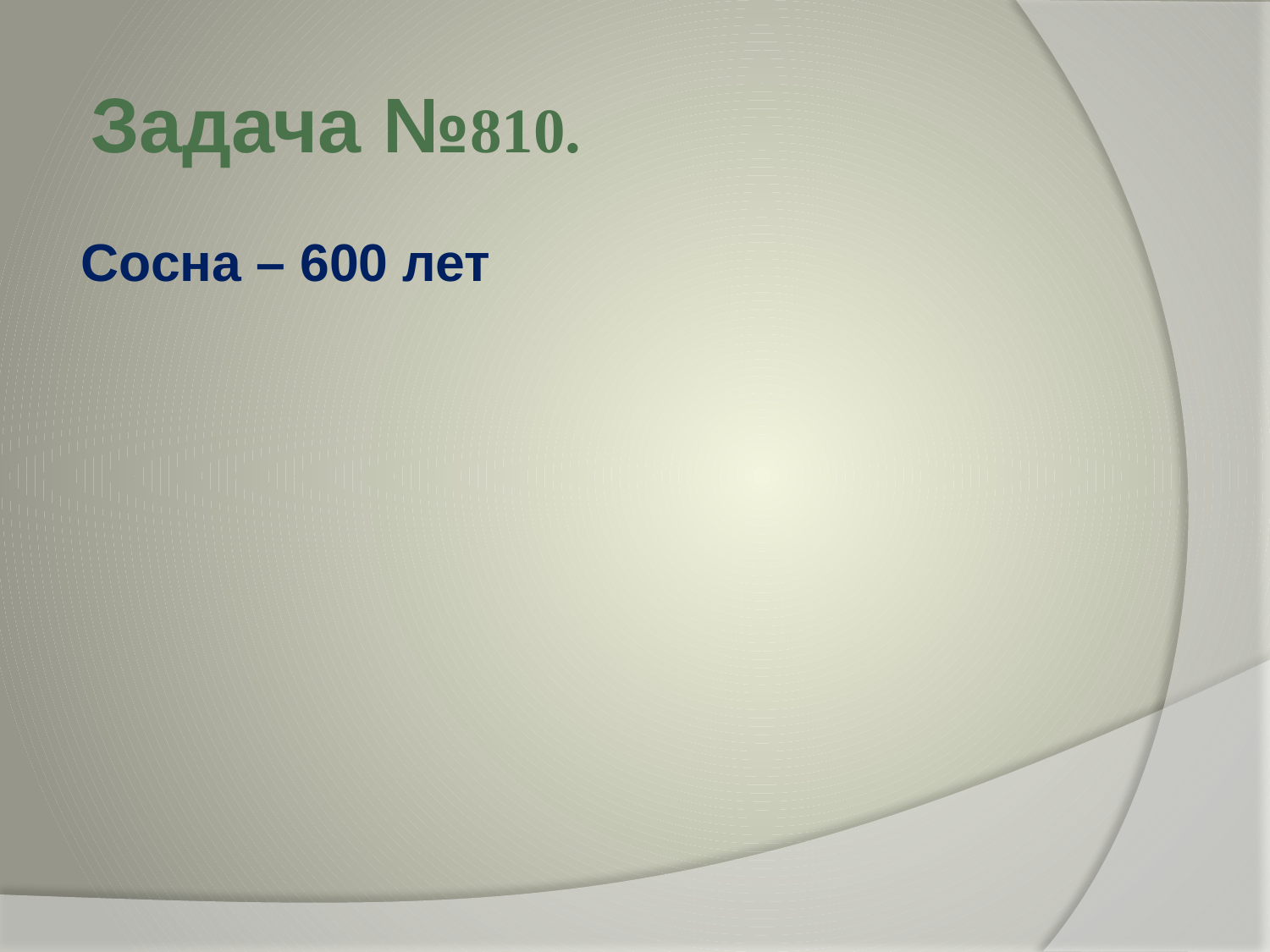

# Задача №810.
Сосна – 600 лет